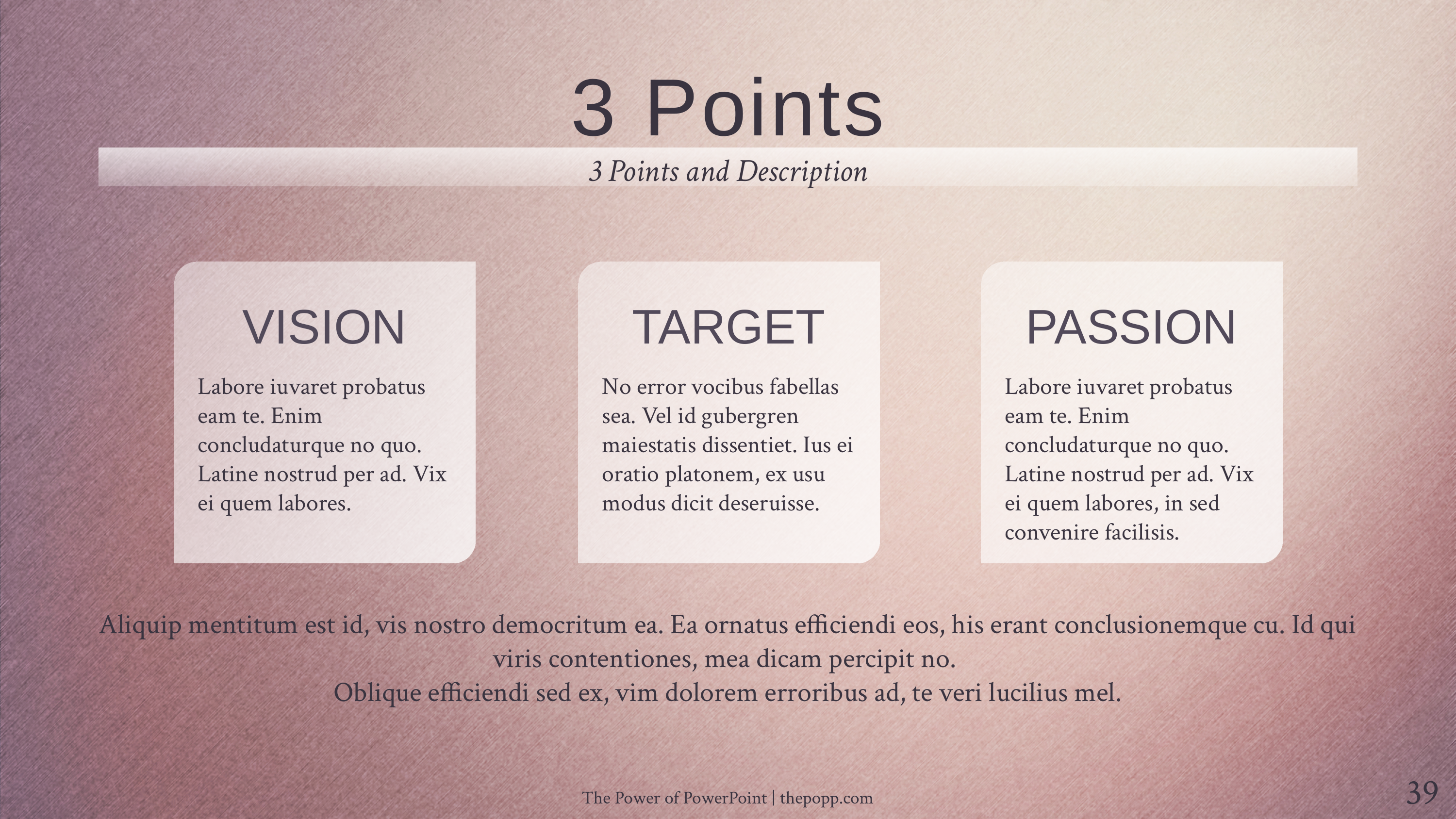

# 3 Points
3 Points and Description
VISION
TARGET
PASSION
Labore iuvaret probatus eam te. Enim concludaturque no quo. Latine nostrud per ad. Vix ei quem labores.
No error vocibus fabellas sea. Vel id gubergren maiestatis dissentiet. Ius ei oratio platonem, ex usu modus dicit deseruisse.
Labore iuvaret probatus eam te. Enim concludaturque no quo. Latine nostrud per ad. Vix ei quem labores, in sed convenire facilisis.
Aliquip mentitum est id, vis nostro democritum ea. Ea ornatus efficiendi eos, his erant conclusionemque cu. Id qui viris contentiones, mea dicam percipit no.
Oblique efficiendi sed ex, vim dolorem erroribus ad, te veri lucilius mel.
39
The Power of PowerPoint | thepopp.com